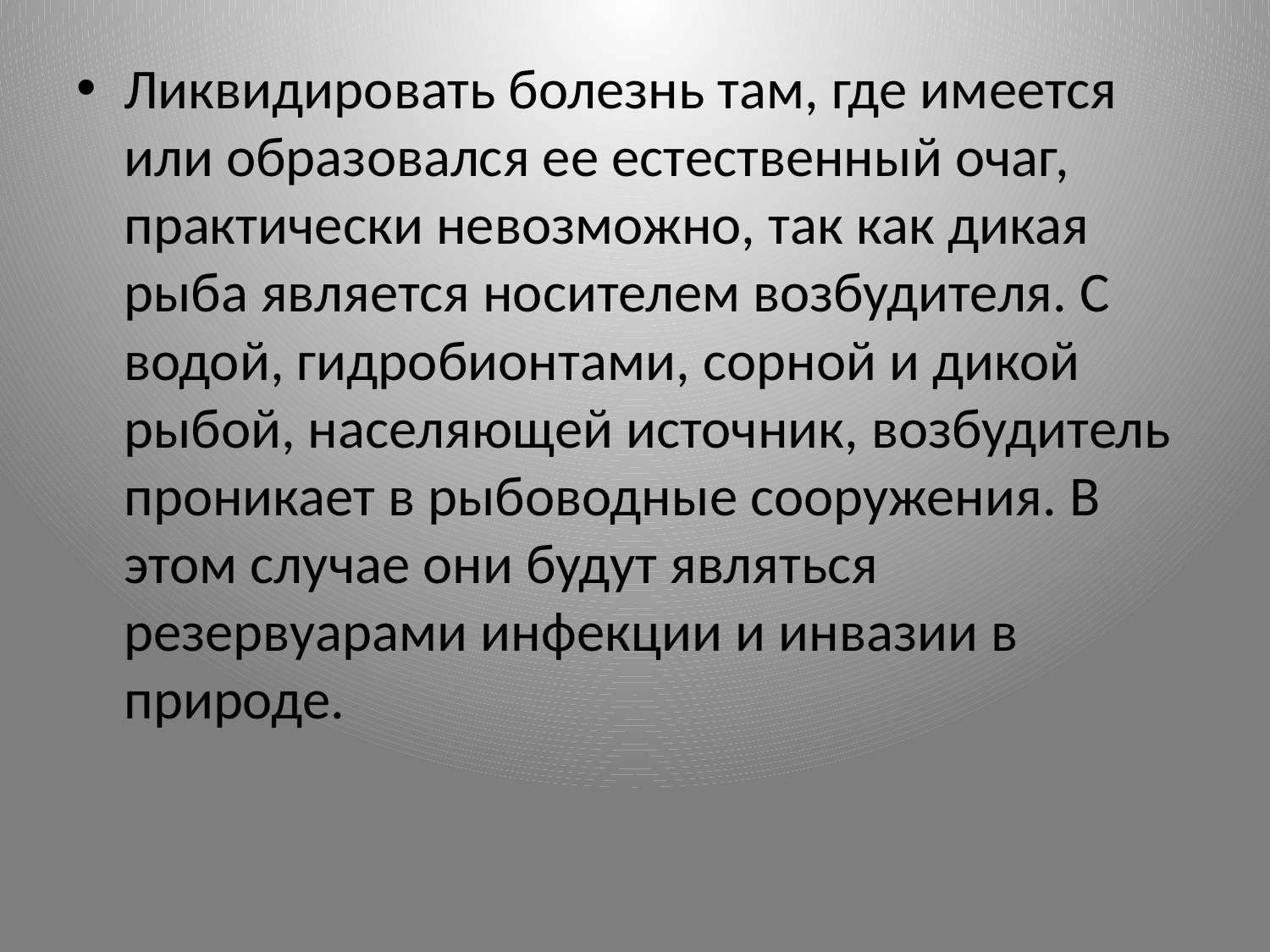

Ликвидировать болезнь там, где имеется или образовался ее естественный очаг, практически невозможно, так как дикая рыба является носителем возбудителя. С водой, гидробионтами, сорной и дикой рыбой, населяющей источник, возбудитель проникает в рыбоводные сооружения. В этом случае они будут являться резервуарами инфекции и инвазии в природе.